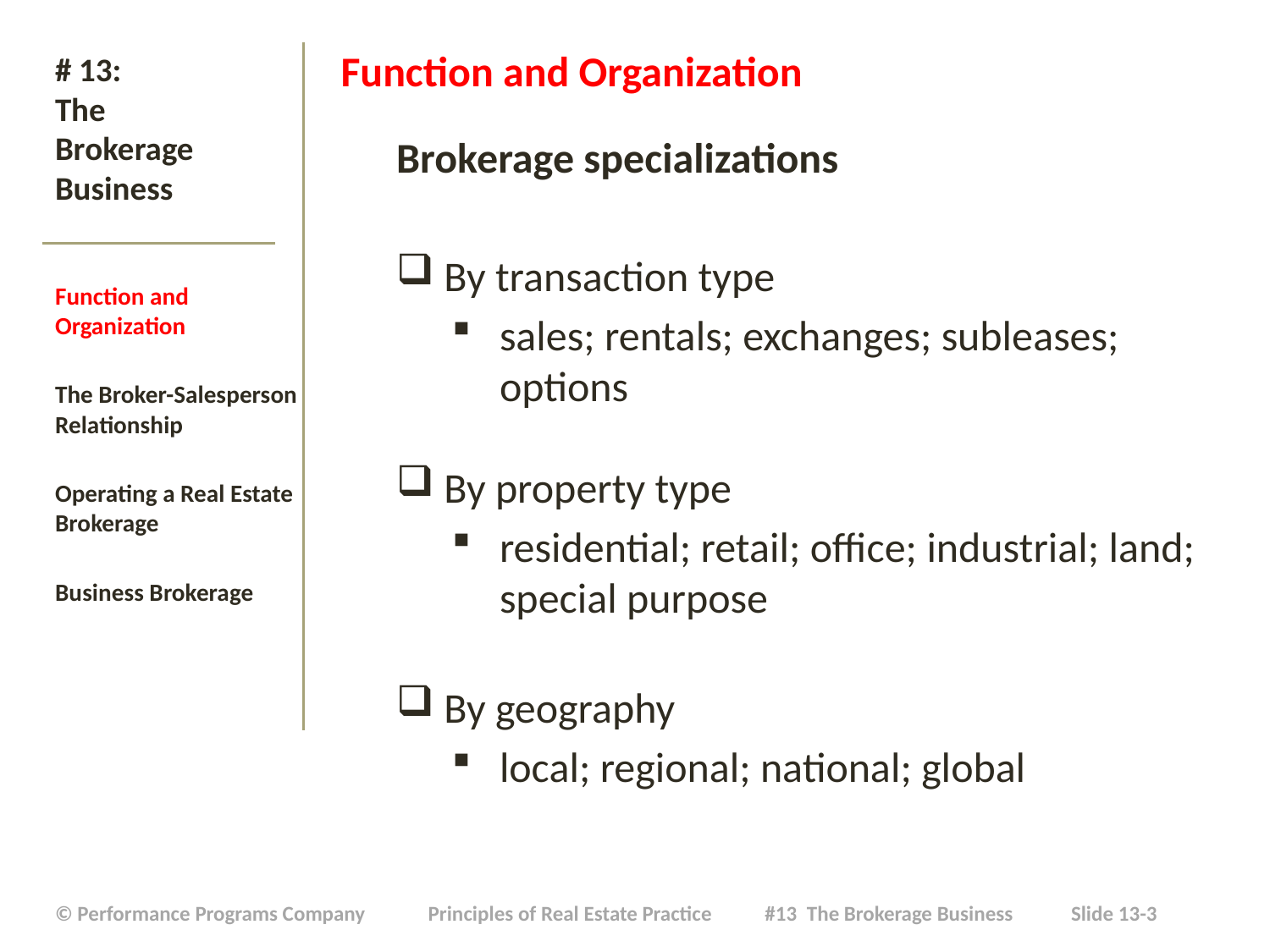

Function and Organization

Brokerage specializations

By transaction type
sales; rentals; exchanges; subleases; options
By property type
residential; retail; office; industrial; land; special purpose
By geography
local; regional; national; global

# # 13: The Brokerage Business

Function and Organization

The Broker-Salesperson Relationship

Operating a Real Estate Brokerage

Business Brokerage

| © Performance Programs Company Principles of Real Estate Practice #13 The Brokerage Business Slide 13-3 |
| --- |